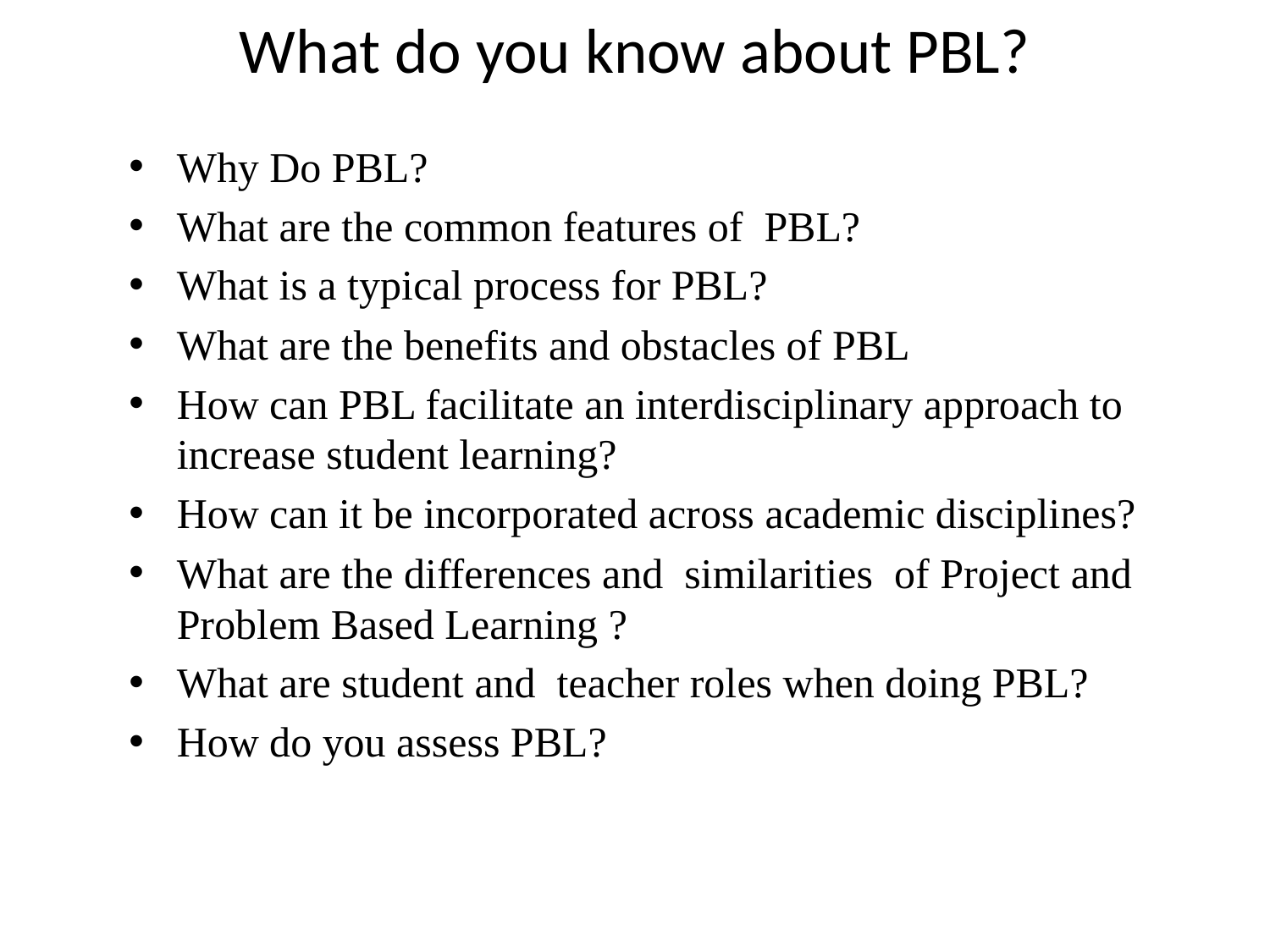

# What do you know about PBL?

Why Do PBL?
What are the common features of  PBL?
What is a typical process for PBL?
What are the benefits and obstacles of PBL
How can PBL facilitate an interdisciplinary approach to increase student learning?
How can it be incorporated across academic disciplines?
What are the differences and  similarities  of Project and Problem Based Learning ?
What are student and  teacher roles when doing PBL?
How do you assess PBL?